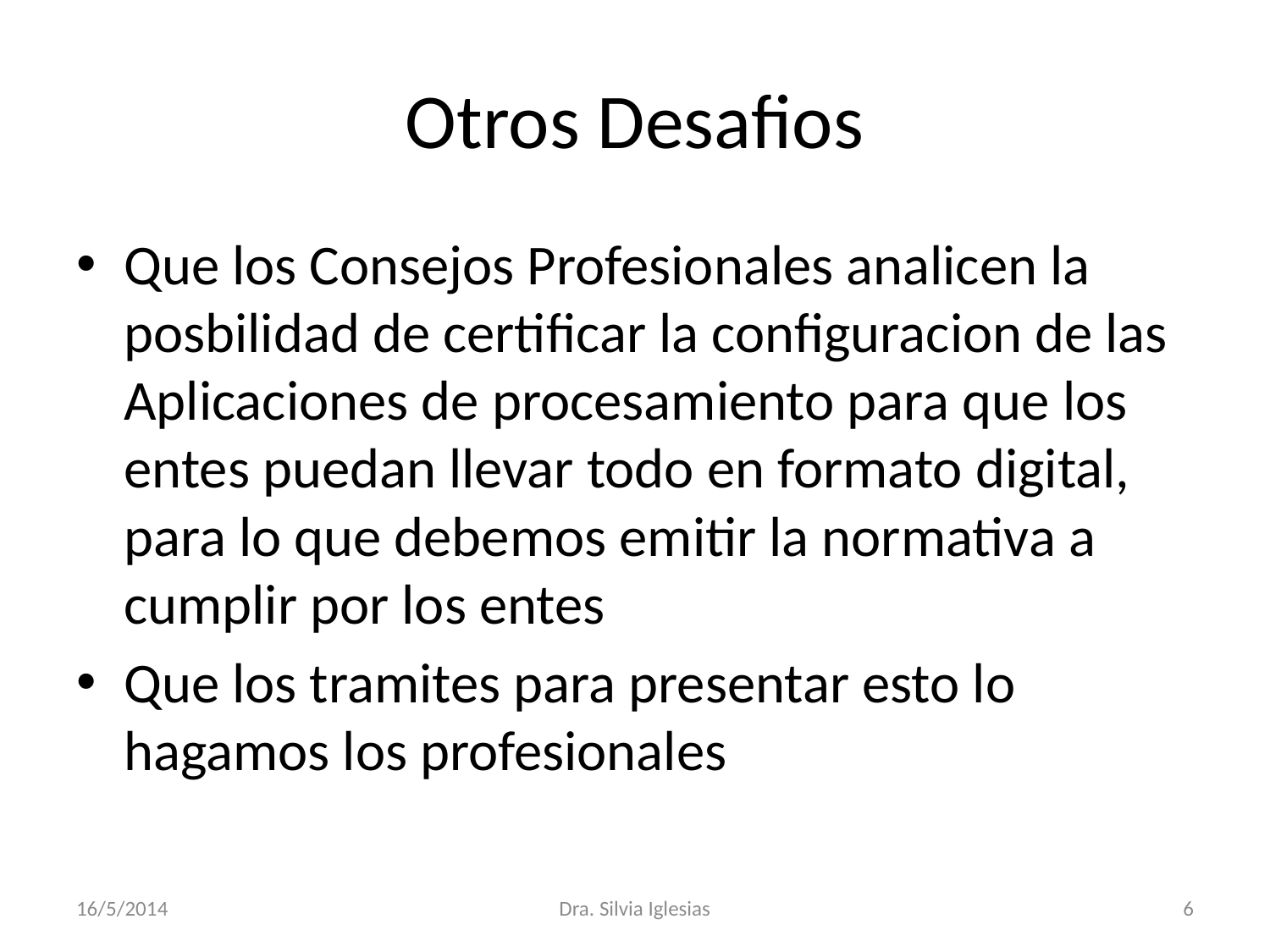

# Otros Desafios
Que los Consejos Profesionales analicen la posbilidad de certificar la configuracion de las Aplicaciones de procesamiento para que los entes puedan llevar todo en formato digital,  para lo que debemos emitir la normativa a cumplir por los entes
Que los tramites para presentar esto lo hagamos los profesionales

16/5/2014
Dra. Silvia Iglesias
6